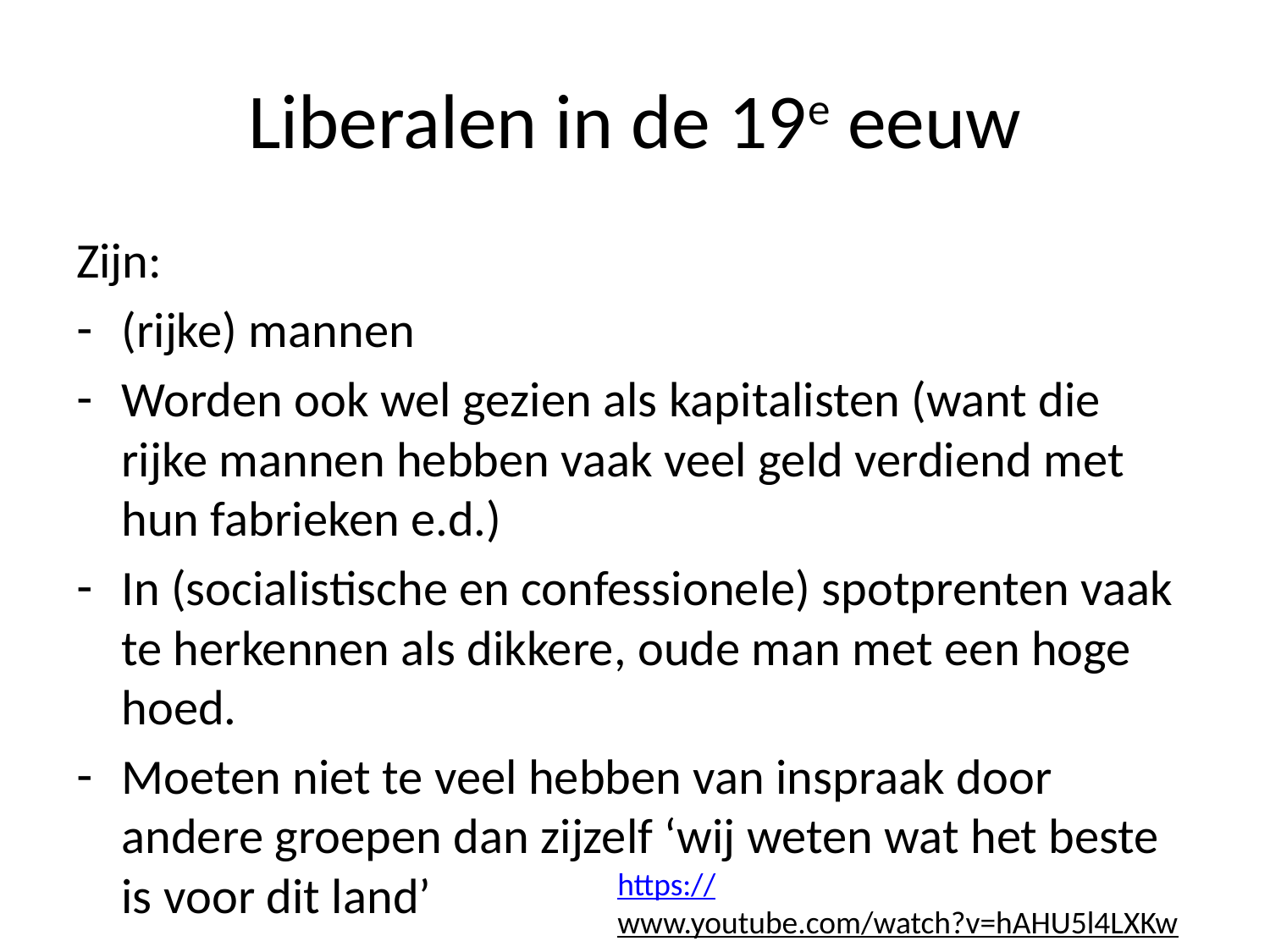

# Liberalen in de 19e eeuw
Zijn:
(rijke) mannen
Worden ook wel gezien als kapitalisten (want die rijke mannen hebben vaak veel geld verdiend met hun fabrieken e.d.)
In (socialistische en confessionele) spotprenten vaak te herkennen als dikkere, oude man met een hoge hoed.
Moeten niet te veel hebben van inspraak door andere groepen dan zijzelf ‘wij weten wat het beste is voor dit land’
https://www.youtube.com/watch?v=hAHU5l4LXKw